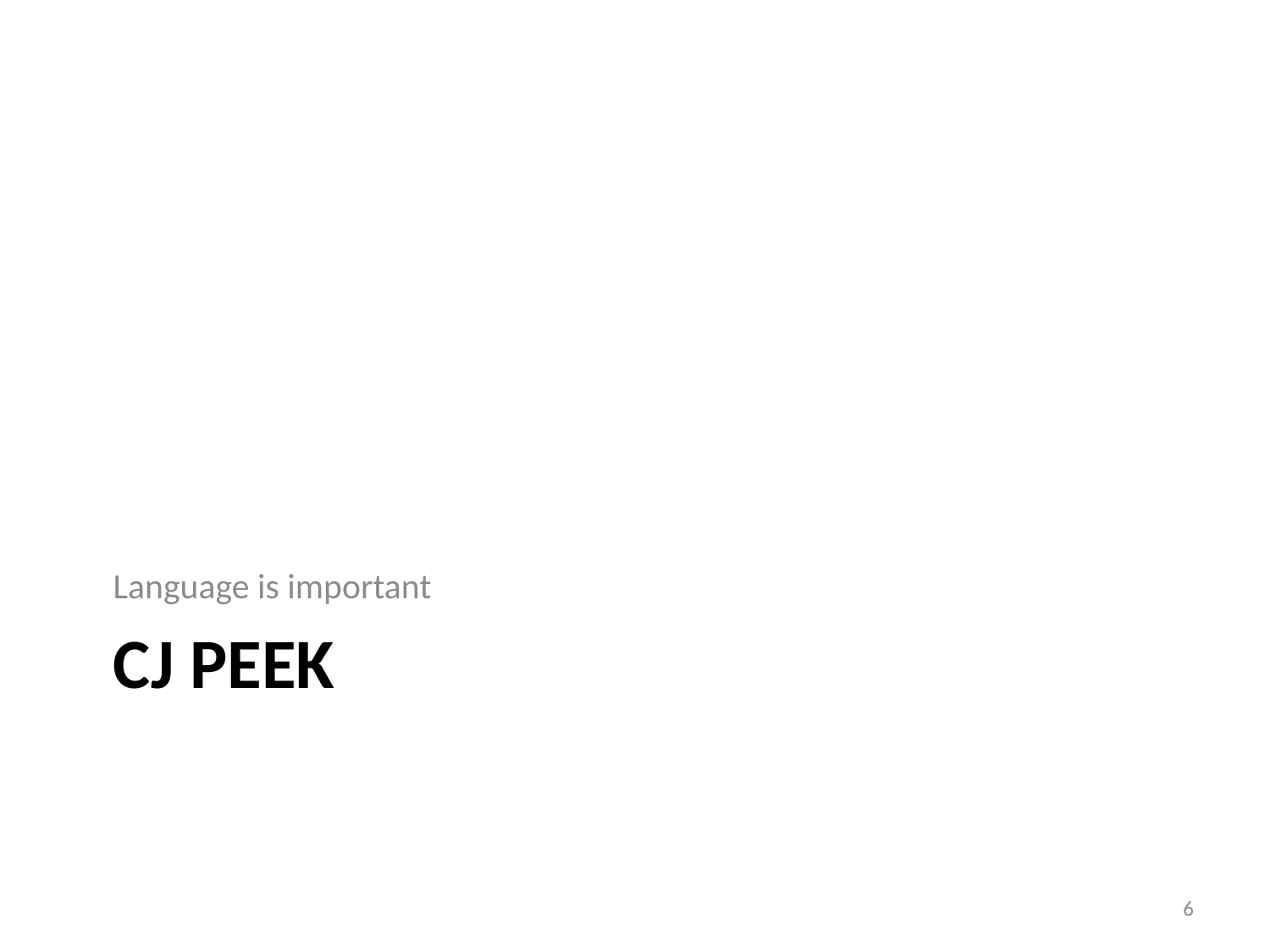

Language is important
# CJ Peek
6